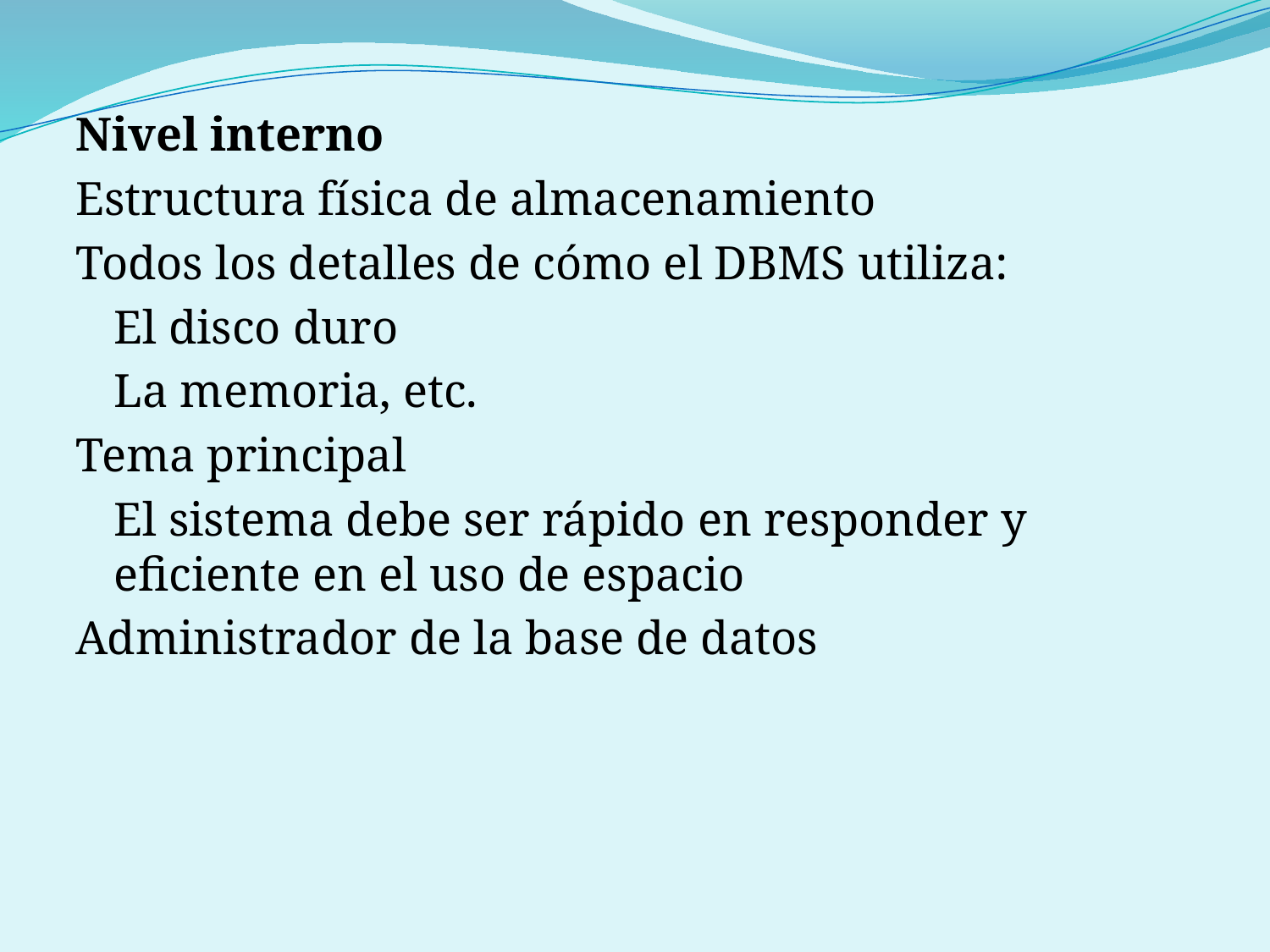

#
Nivel interno
Estructura física de almacenamiento
Todos los detalles de cómo el DBMS utiliza:
	El disco duro
	La memoria, etc.
Tema principal
	El sistema debe ser rápido en responder y eficiente en el uso de espacio
Administrador de la base de datos